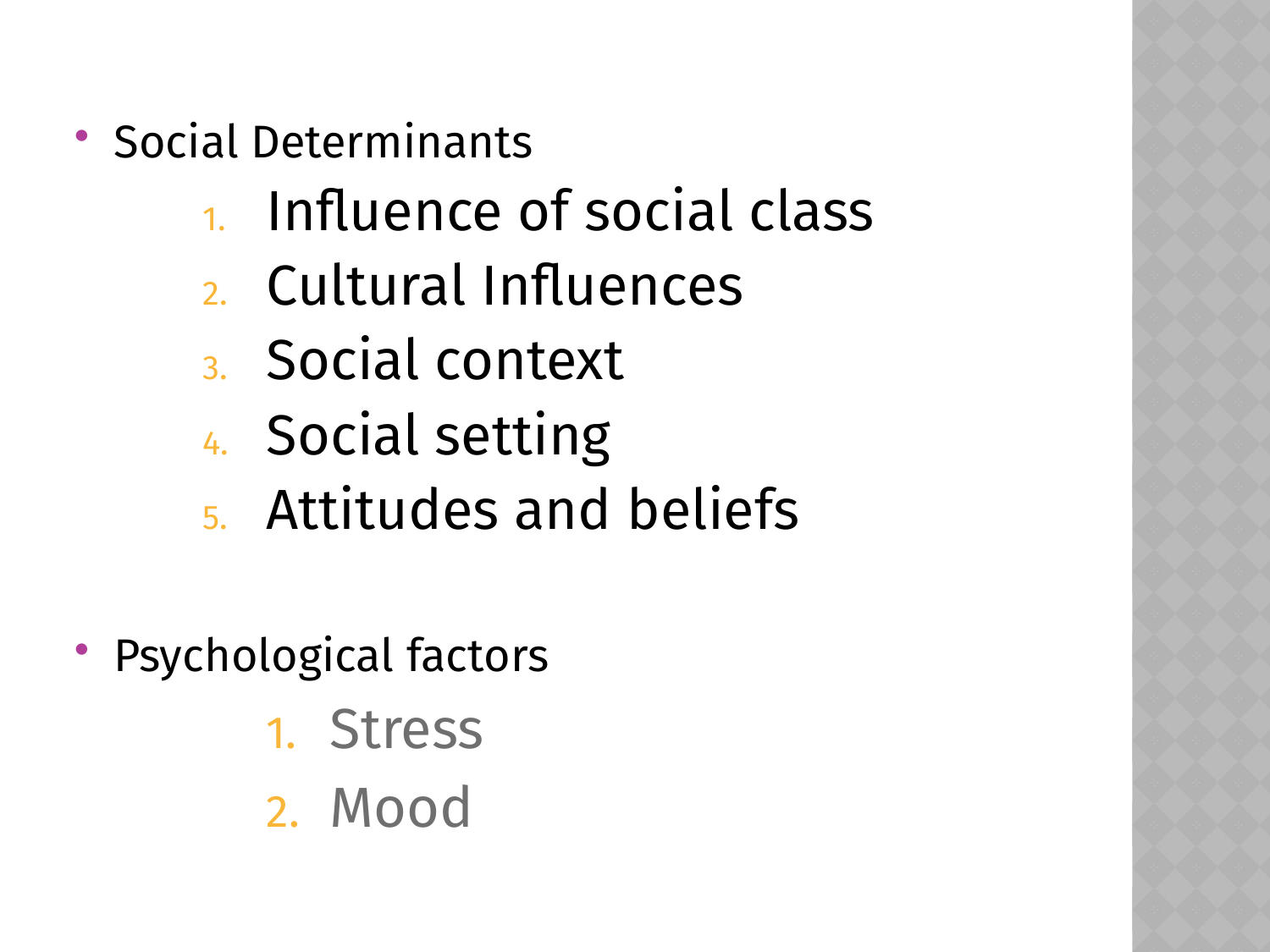

Social Determinants
Influence of social class
Cultural Influences
Social context
Social setting
Attitudes and beliefs

Psychological factors
Stress
Mood